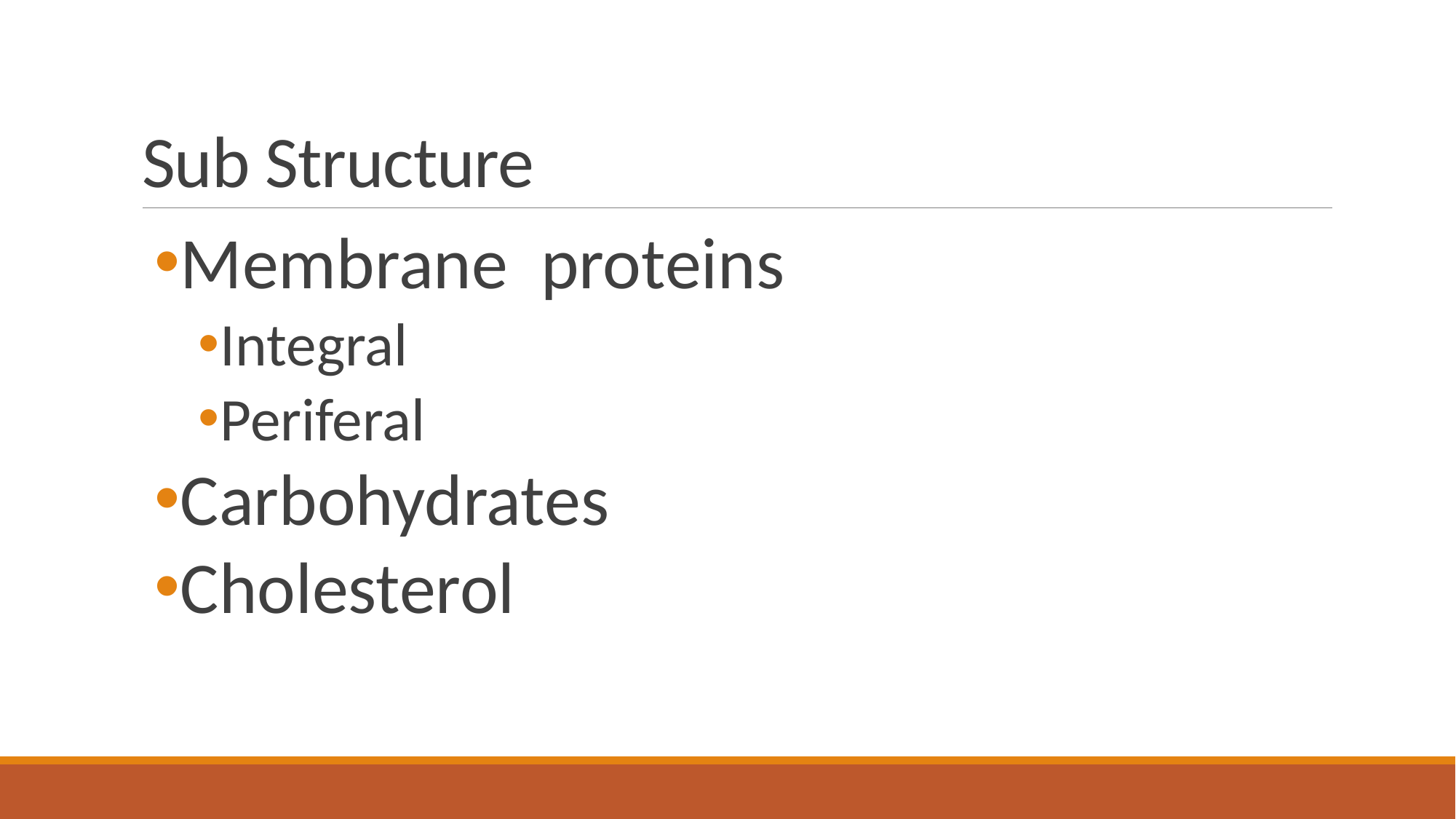

# Sub Structure
Membrane  proteins
Integral
Periferal
Carbohydrates
Cholesterol